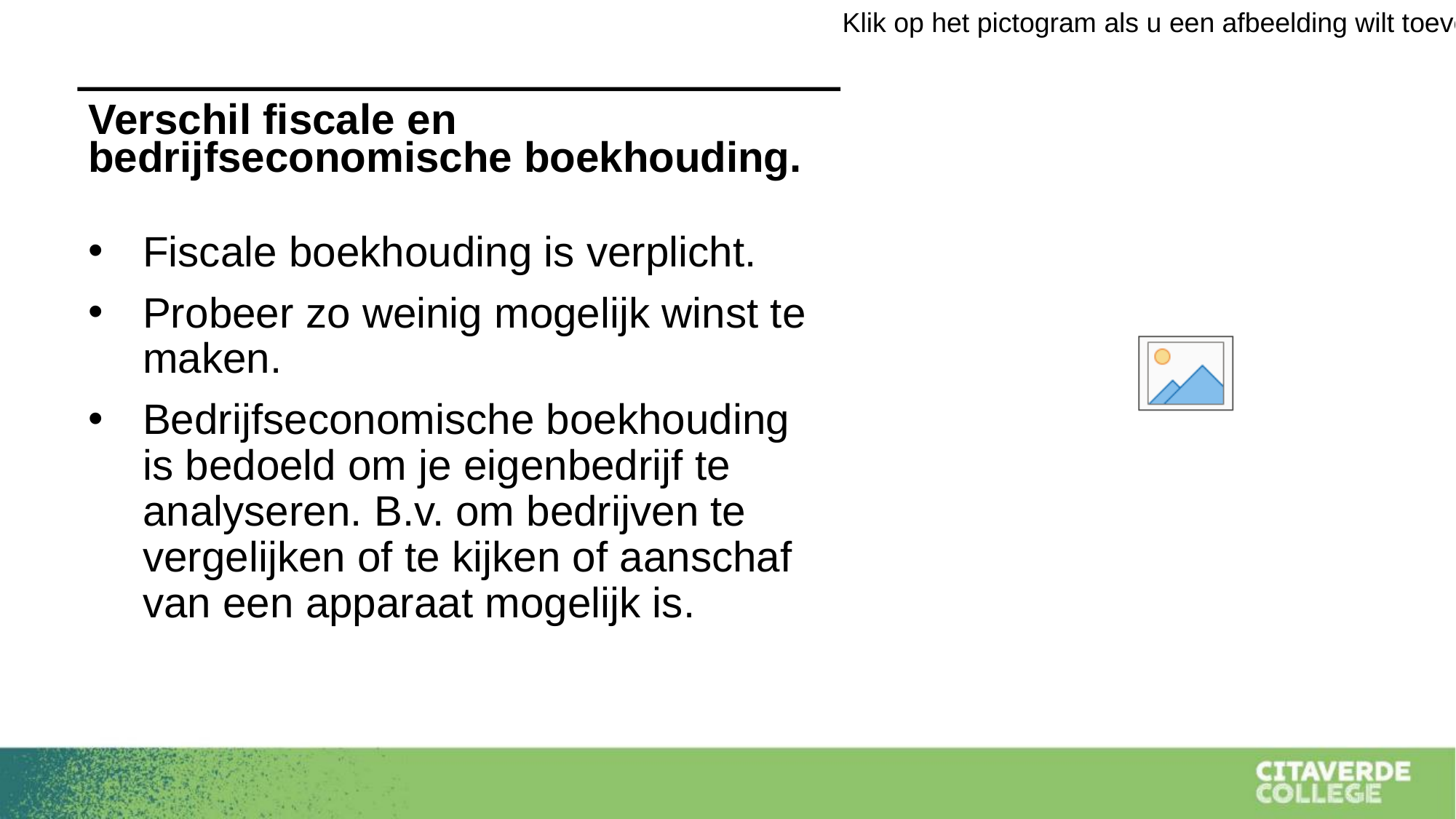

# Verschil fiscale en bedrijfseconomische boekhouding.
Fiscale boekhouding is verplicht.
Probeer zo weinig mogelijk winst te maken.
Bedrijfseconomische boekhouding is bedoeld om je eigenbedrijf te analyseren. B.v. om bedrijven te vergelijken of te kijken of aanschaf van een apparaat mogelijk is.